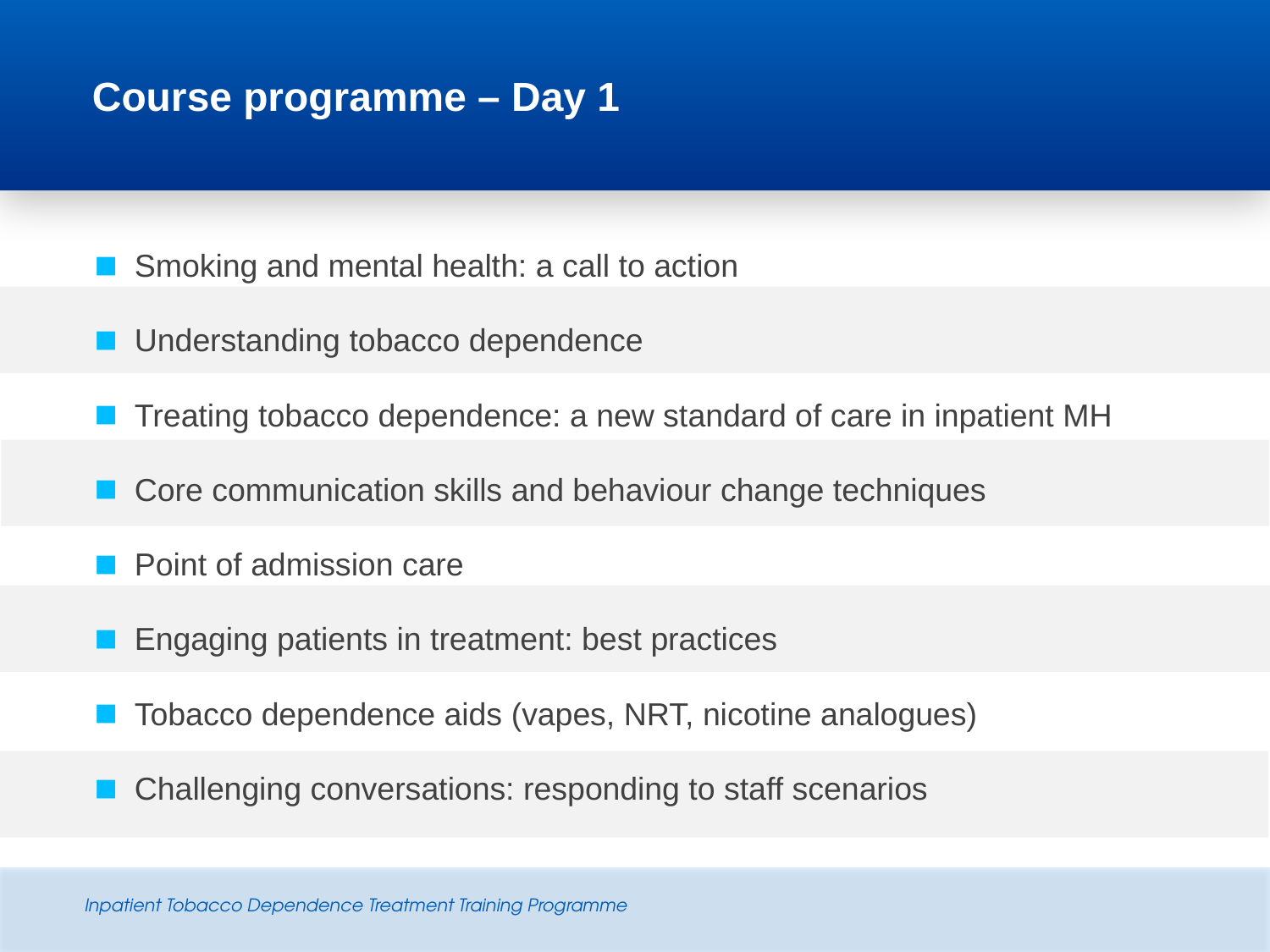

# Course programme – Day 1
Smoking and mental health: a call to action
Understanding tobacco dependence
Treating tobacco dependence: a new standard of care in inpatient MH
Core communication skills and behaviour change techniques
Point of admission care
Engaging patients in treatment: best practices
Tobacco dependence aids (vapes, NRT, nicotine analogues)
Challenging conversations: responding to staff scenarios

Inpatient Tobacco Dependence Treatment Training Programme